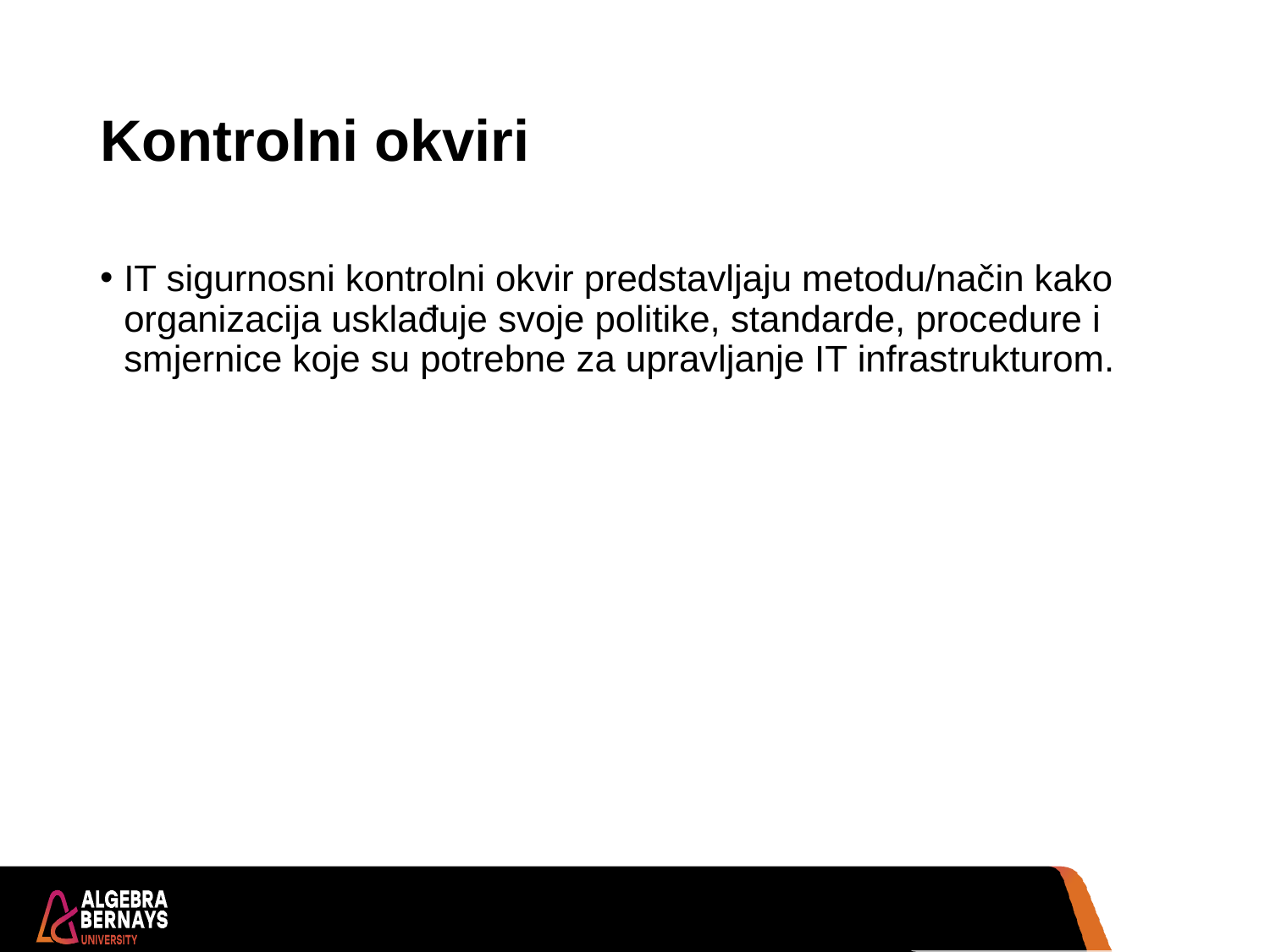

# Kontrolni okviri
IT sigurnosni kontrolni okvir predstavljaju metodu/način kako organizacija usklađuje svoje politike, standarde, procedure i smjernice koje su potrebne za upravljanje IT infrastrukturom.